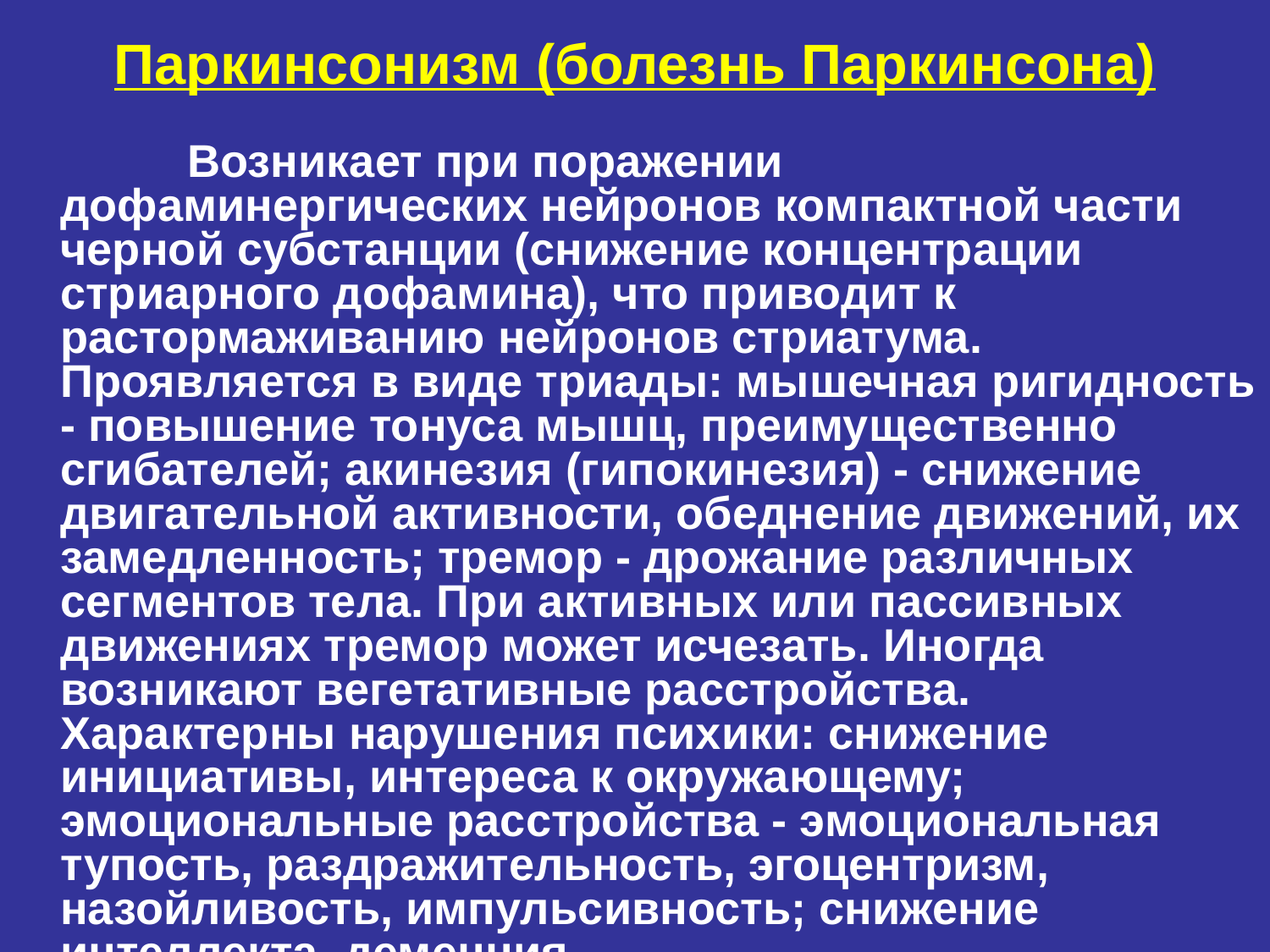

# Паркинсонизм (болезнь Паркинсона)

		Возникает при поражении дофаминергических нейронов компактной части черной субстанции (снижение концентрации стриарного дофамина), что приводит к растормаживанию нейронов стриатума. Проявляется в виде триады: мышечная ригидность - повышение тонуса мышц, преимущественно сгибателей; акинезия (гипокинезия) - снижение двигательной активности, обеднение движений, их замедленность; тремор - дрожание различных сегментов тела. При активных или пассивных движениях тремор может исчезать. Иногда возникают вегетативные расстройства. Характерны нарушения психики: снижение инициативы, интереса к окружающему; эмоциональные расстройства - эмоциональная тупость, раздражительность, эгоцентризм, назойливость, импульсивность; снижение интеллекта, деменция